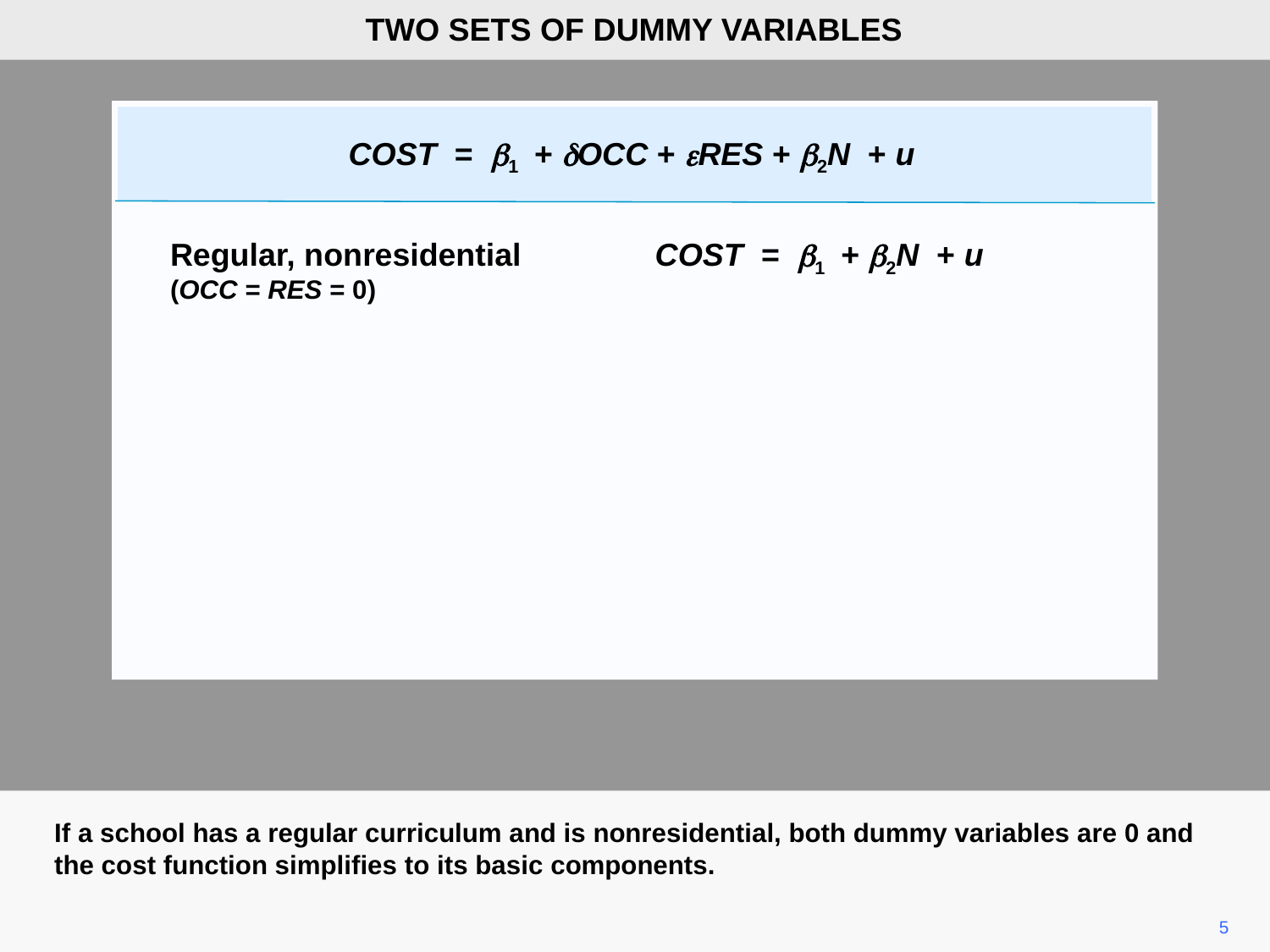

TWO SETS OF DUMMY VARIABLES

COST  =  β1 + δOCC + εRES + β2N  + u

COST  =  β1 + β2N  + u
Regular, nonresidential
(OCC = RES = 0)

If a school has a regular curriculum and is nonresidential, both dummy variables are 0 and the cost function simplifies to its basic components.
5